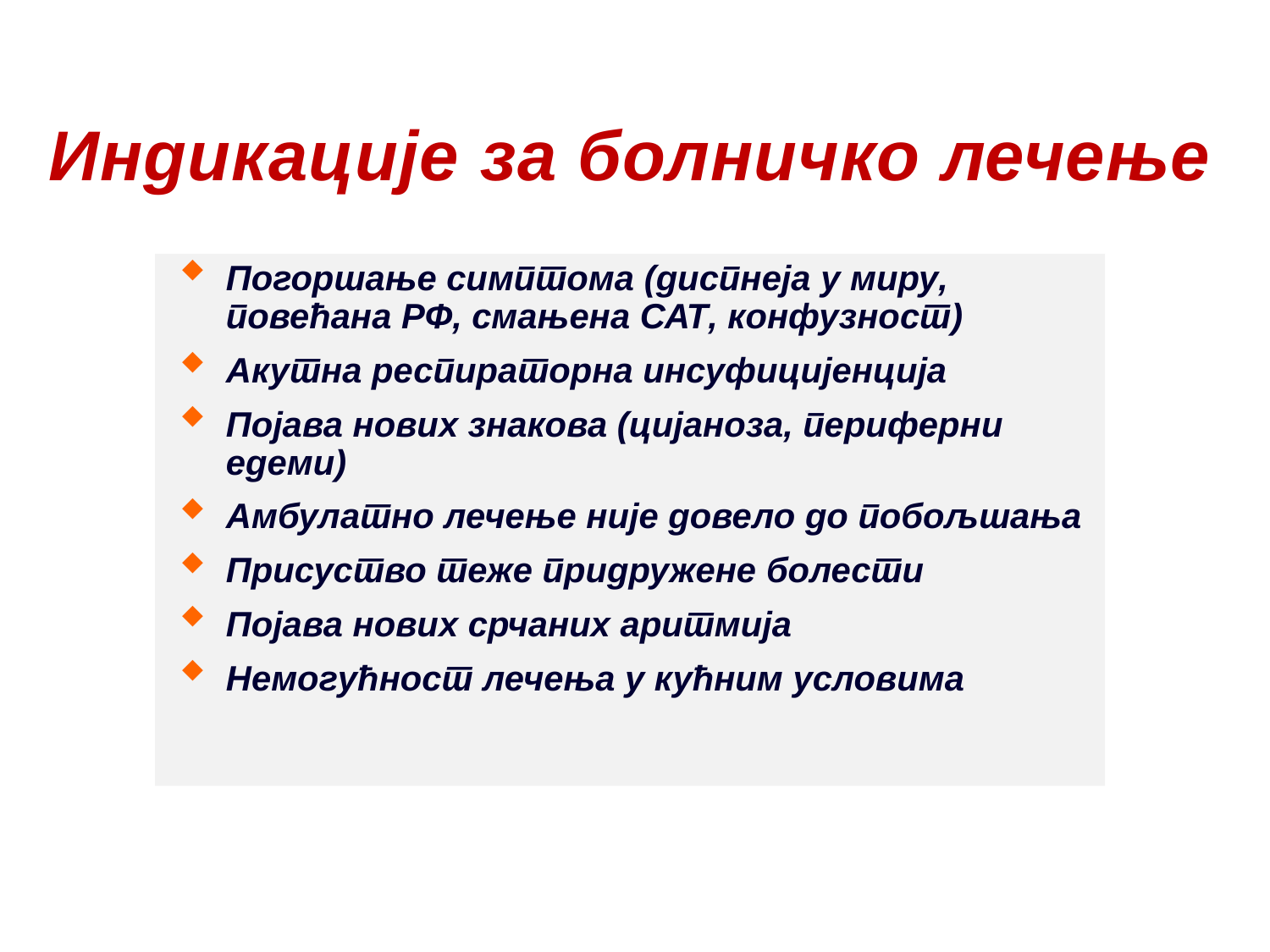

# Индикације за болничко лечење
Погоршање симптома (диспнеја у миру, повећана РФ, смањена САТ, конфузност)
Акутна респираторна инсуфицијенција
Појава нових знакова (цијаноза, периферни едеми)
Амбулатно лечење није довело до побољшања
Присуство теже придружене болести
Појава нових срчаних аритмија
Немогућност лечења у кућним условима